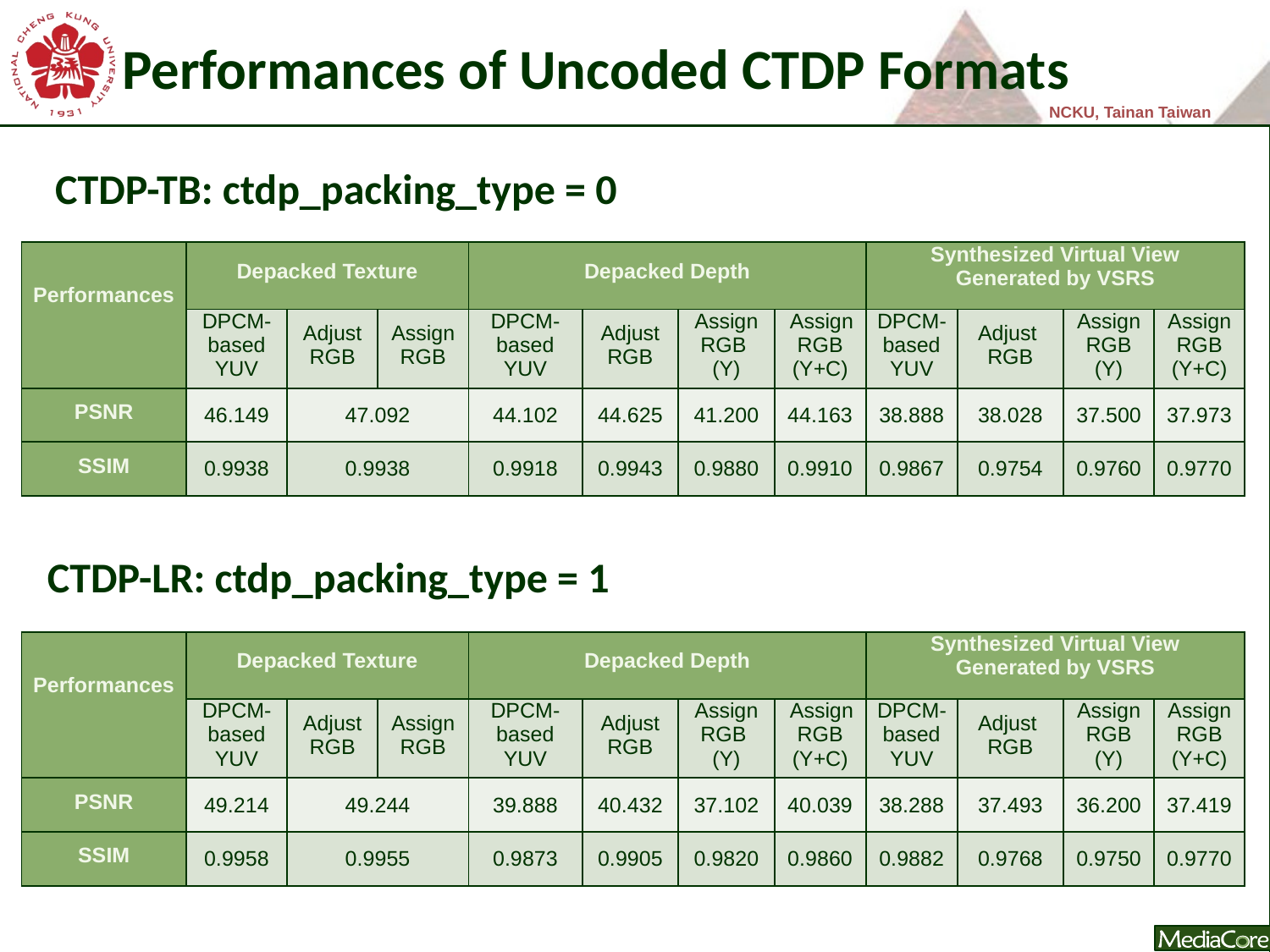

Performances of Uncoded CTDP Formats
CTDP-TB: ctdp_packing_type = 0
| Performances | Depacked Texture |  |  | Depacked Depth |  |  |  | Synthesized Virtual View Generated by VSRS |  |  |  |
| --- | --- | --- | --- | --- | --- | --- | --- | --- | --- | --- | --- |
|  | DPCM-based YUV | Adjust RGB | Assign RGB | DPCM-based YUV | Adjust RGB | Assign RGB (Y) | Assign RGB (Y+C) | DPCM-based YUV | Adjust RGB | Assign RGB (Y) | Assign RGB (Y+C) |
| PSNR | 46.149 | 47.092 |  | 44.102 | 44.625 | 41.200 | 44.163 | 38.888 | 38.028 | 37.500 | 37.973 |
| SSIM | 0.9938 | 0.9938 |  | 0.9918 | 0.9943 | 0.9880 | 0.9910 | 0.9867 | 0.9754 | 0.9760 | 0.9770 |
CTDP-LR: ctdp_packing_type = 1
| Performances | Depacked Texture |  |  | Depacked Depth |  |  |  | Synthesized Virtual View Generated by VSRS |  |  |  |
| --- | --- | --- | --- | --- | --- | --- | --- | --- | --- | --- | --- |
|  | DPCM-based YUV | Adjust RGB | Assign RGB | DPCM-based YUV | Adjust RGB | Assign RGB (Y) | Assign RGB (Y+C) | DPCM-based YUV | Adjust RGB | Assign RGB (Y) | Assign RGB (Y+C) |
| PSNR | 49.214 | 49.244 |  | 39.888 | 40.432 | 37.102 | 40.039 | 38.288 | 37.493 | 36.200 | 37.419 |
| SSIM | 0.9958 | 0.9955 |  | 0.9873 | 0.9905 | 0.9820 | 0.9860 | 0.9882 | 0.9768 | 0.9750 | 0.9770 |